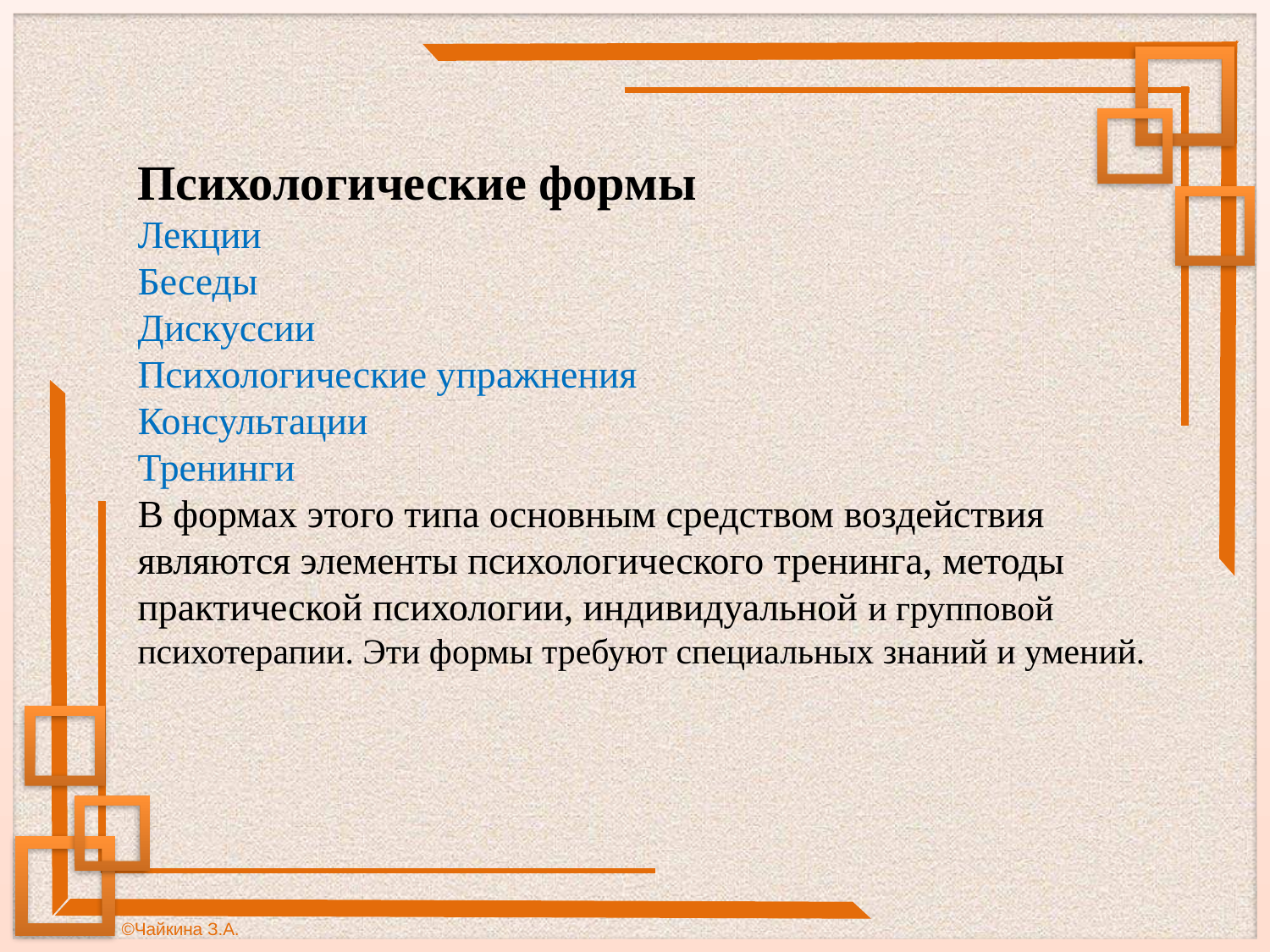

# Психологические формы Лекции Беседы Дискуссии Психологические упражнения Консультации Тренинги В формах этого типа основным средством воздействия являются элементы психологического тренинга, методы практической психологии, индивидуальной и групповой психотерапии. Эти формы требуют специальных знаний и умений.